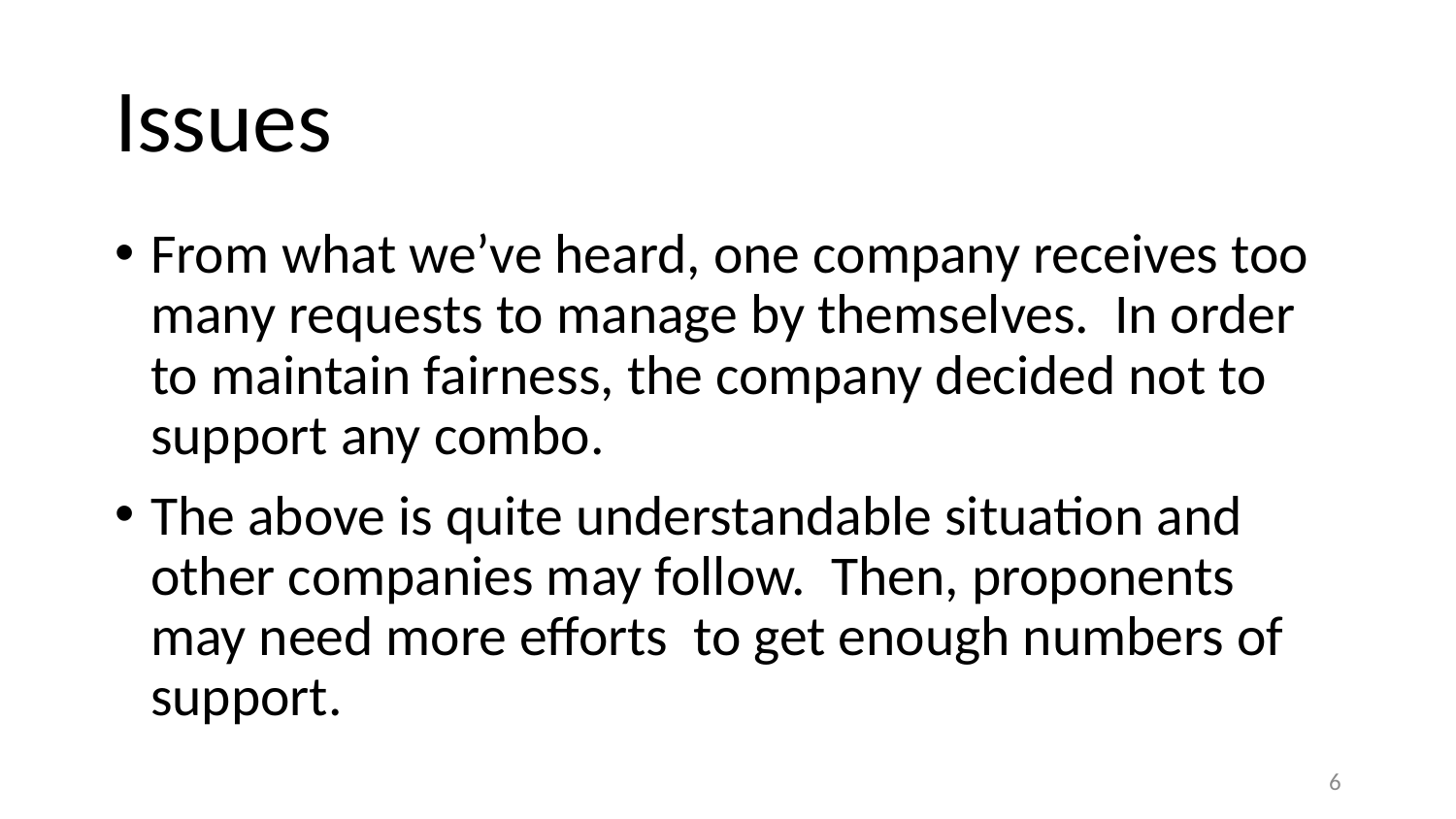

# Issues
From what we’ve heard, one company receives too many requests to manage by themselves.  In order to maintain fairness, the company decided not to support any combo.
The above is quite understandable situation and other companies may follow.  Then, proponents may need more efforts  to get enough numbers of support.

6